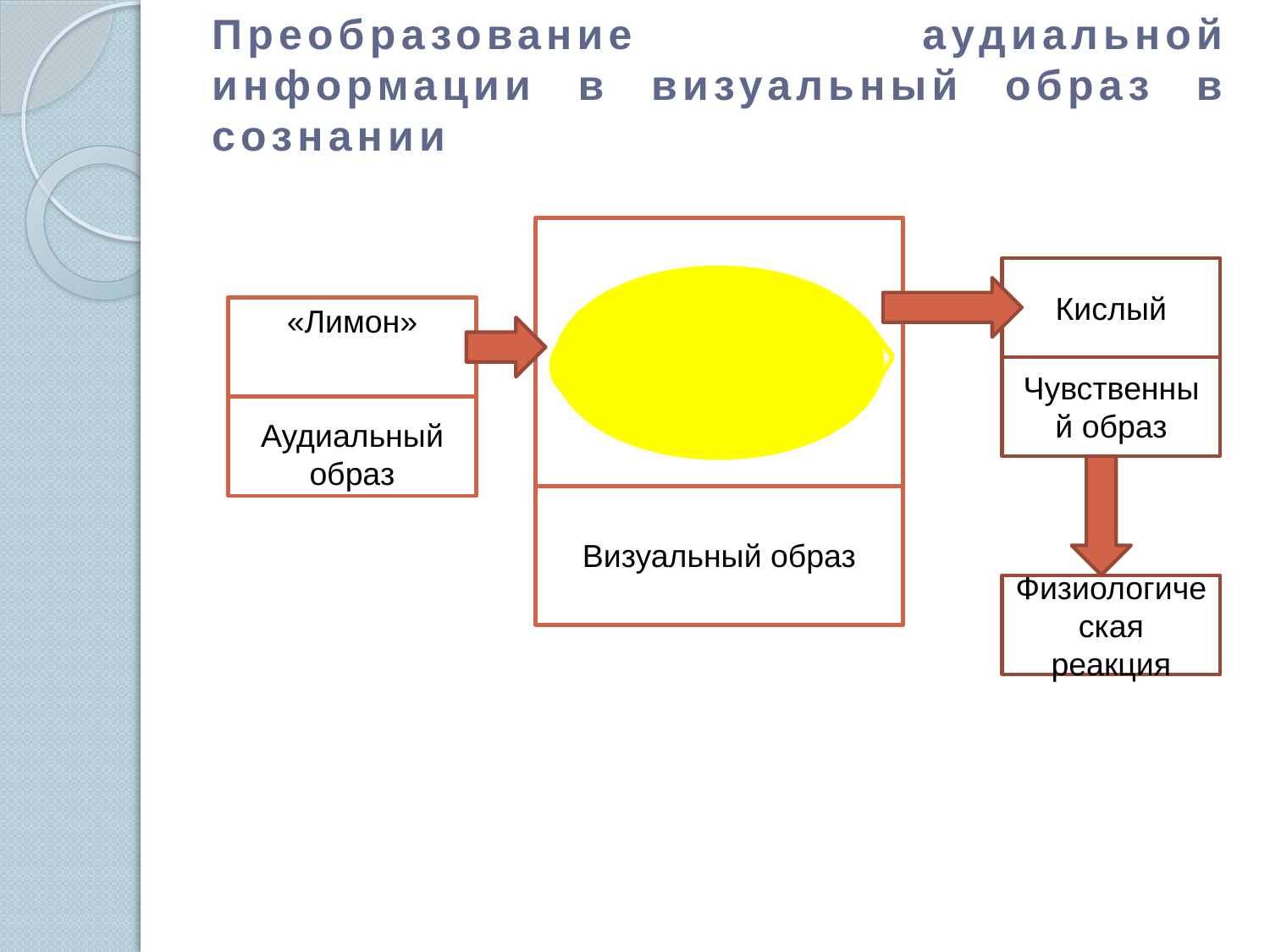

# Преобразование аудиальной информации в визуальный образ в сознании

Визуальный образ
Кислый

«Лимон»

Аудиальный образ

Чувственный образ

Физиологическая реакция